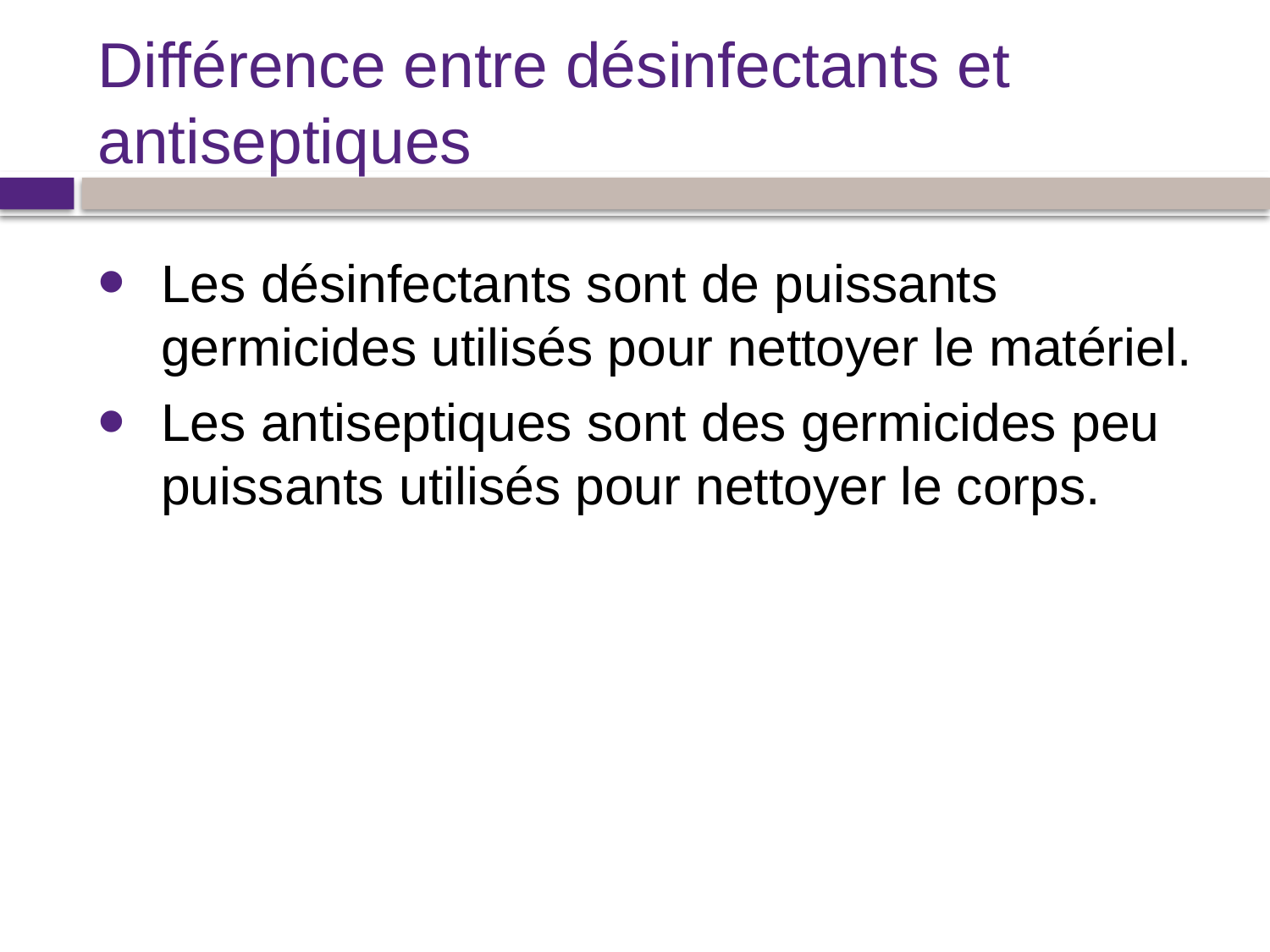

# Différence entre désinfectants et antiseptiques
Les désinfectants sont de puissants germicides utilisés pour nettoyer le matériel.
Les antiseptiques sont des germicides peu puissants utilisés pour nettoyer le corps.